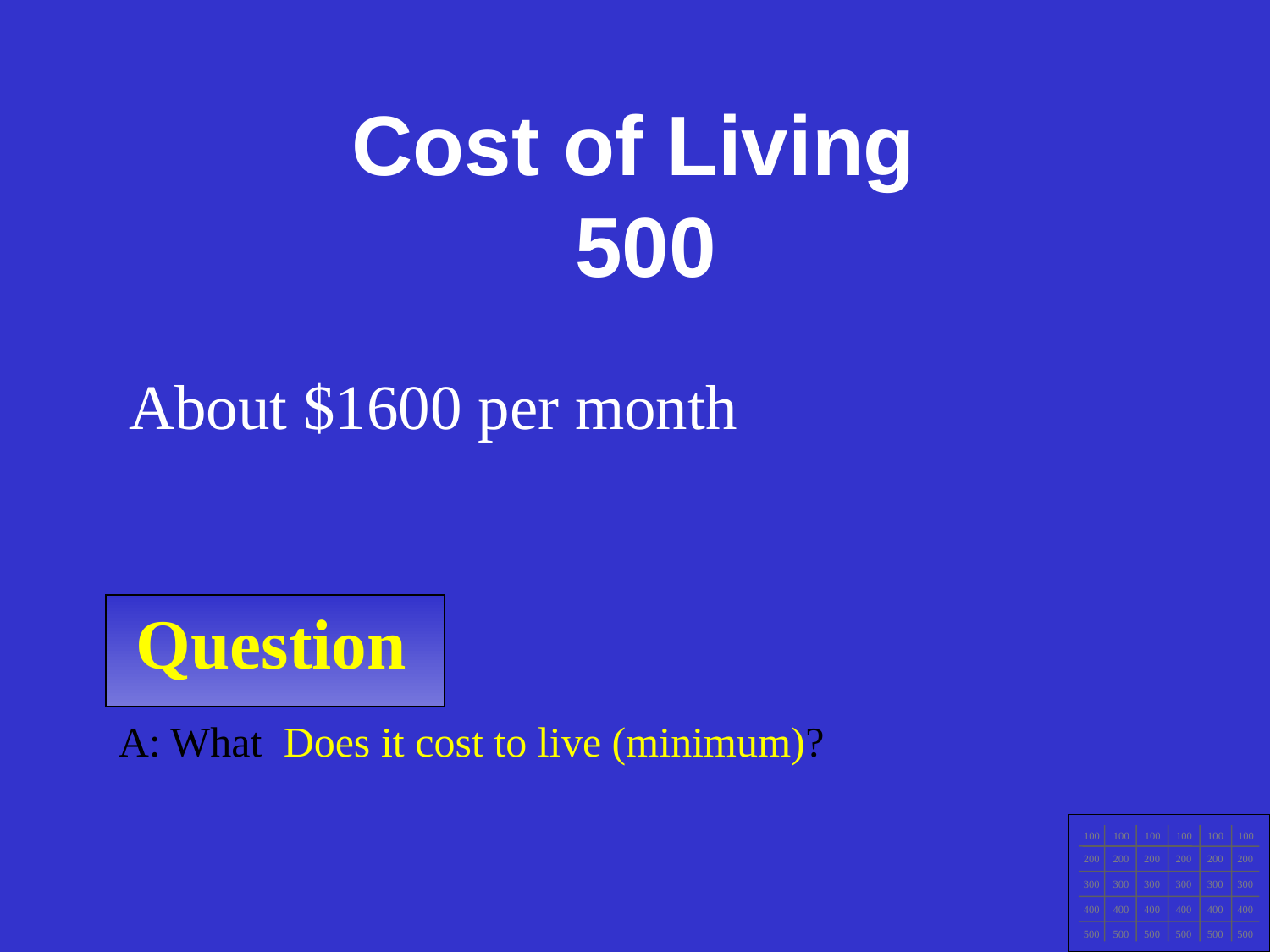

Cost of Living
500
About $1600 per month
Question

A: What  Does it cost to live (minimum)?

100
100
100
100
100
100

200
200
200
200
200
200

300
300
300
300
300
300

400
400
400
400
400
400

500
500
500
500
500
500